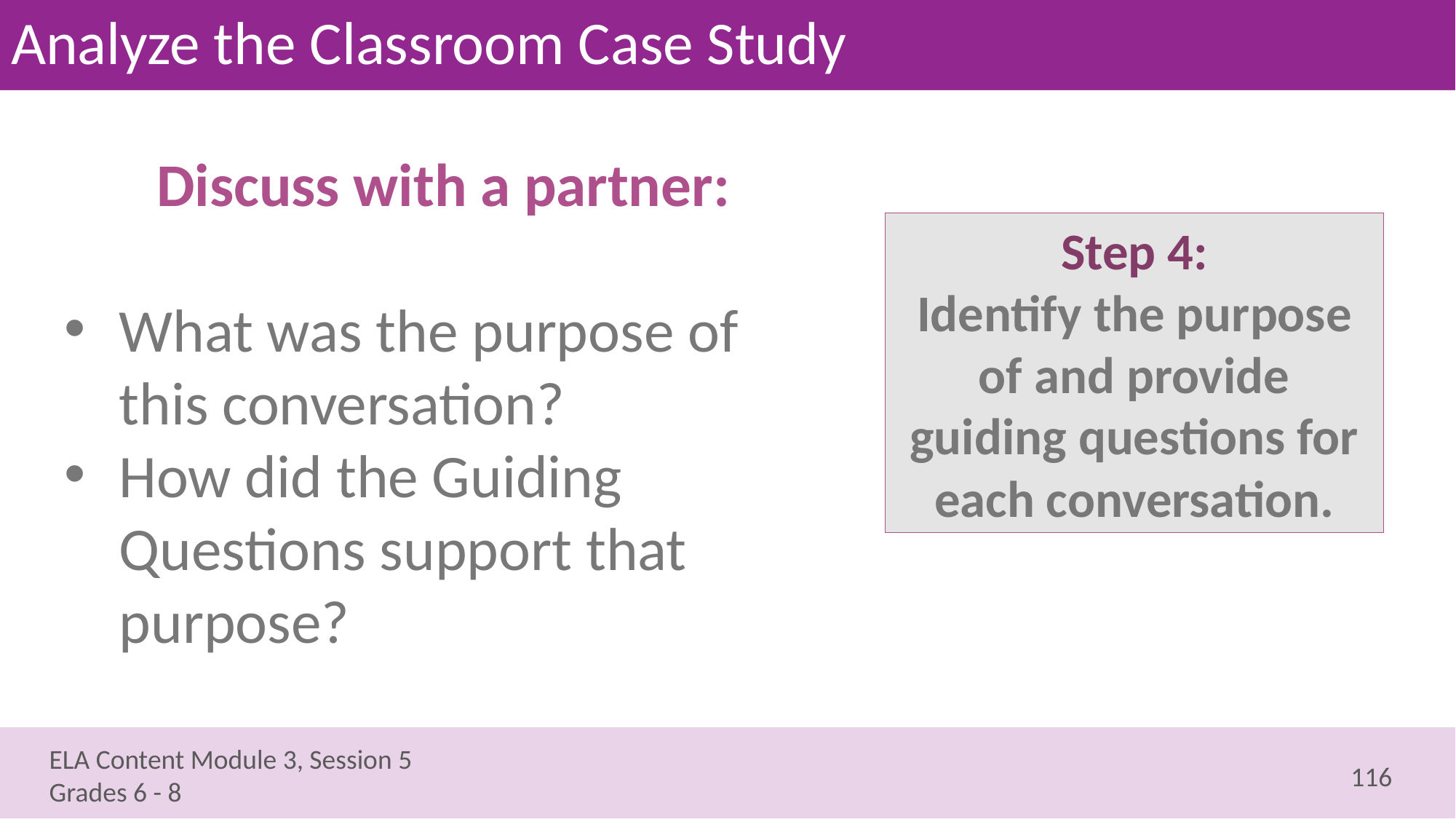

# Analyze the Classroom Case Study
Discuss with a partner:

What was the purpose of this conversation?
How did the Guiding Questions support that purpose?

Step 4:
Identify the purpose of and provide guiding questions for each conversation.
116